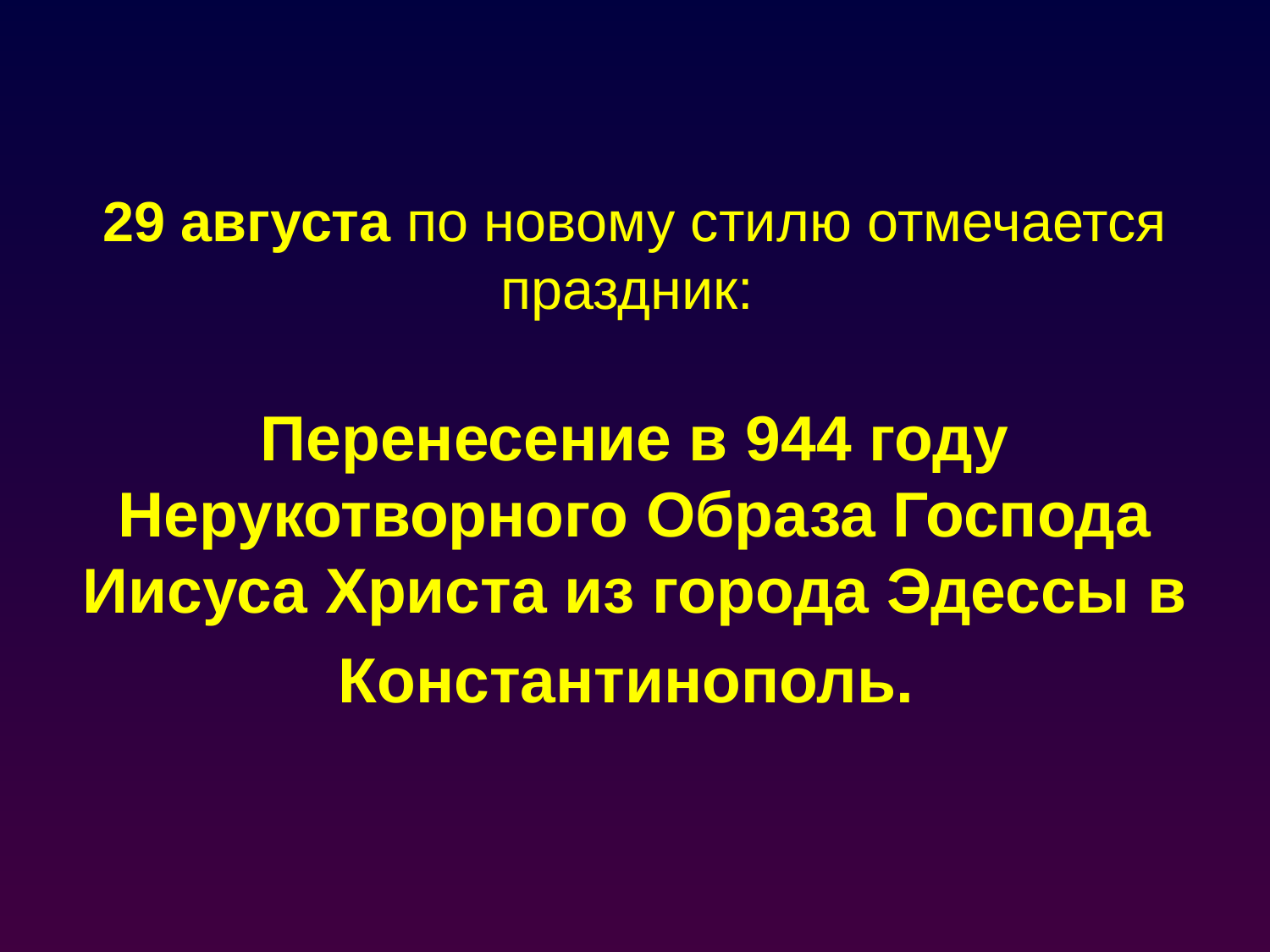

# 29 августа по новому стилю отмечается праздник: Перенесение в 944 году Нерукотворного Образа Господа Иисуса Христа из города Эдессы в Константинополь.